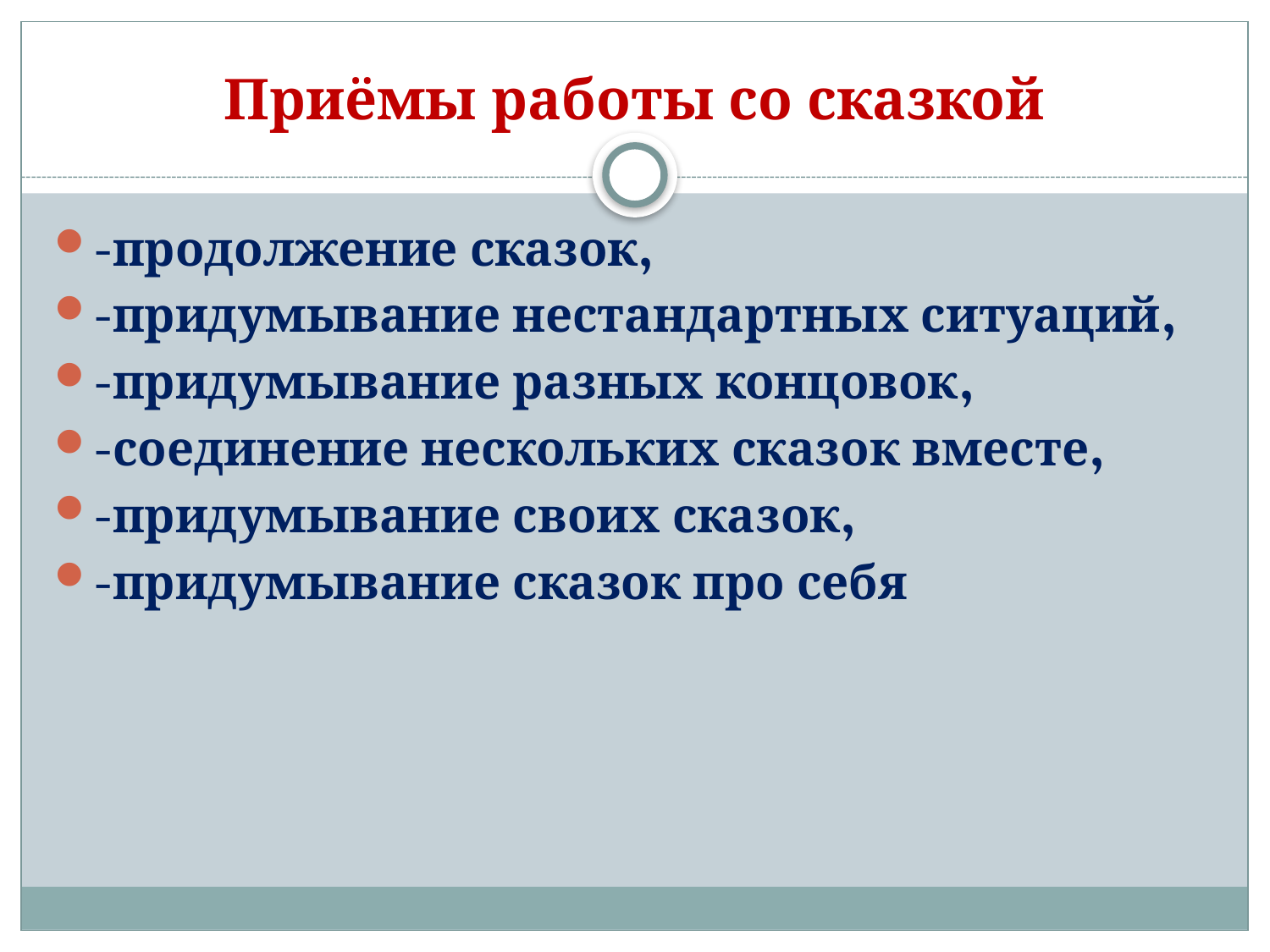

# Приёмы работы со сказкой
-продолжение сказок,
-придумывание нестандартных ситуаций,
-придумывание разных концовок,
-соединение нескольких сказок вместе,
-придумывание своих сказок,
-придумывание сказок про себя